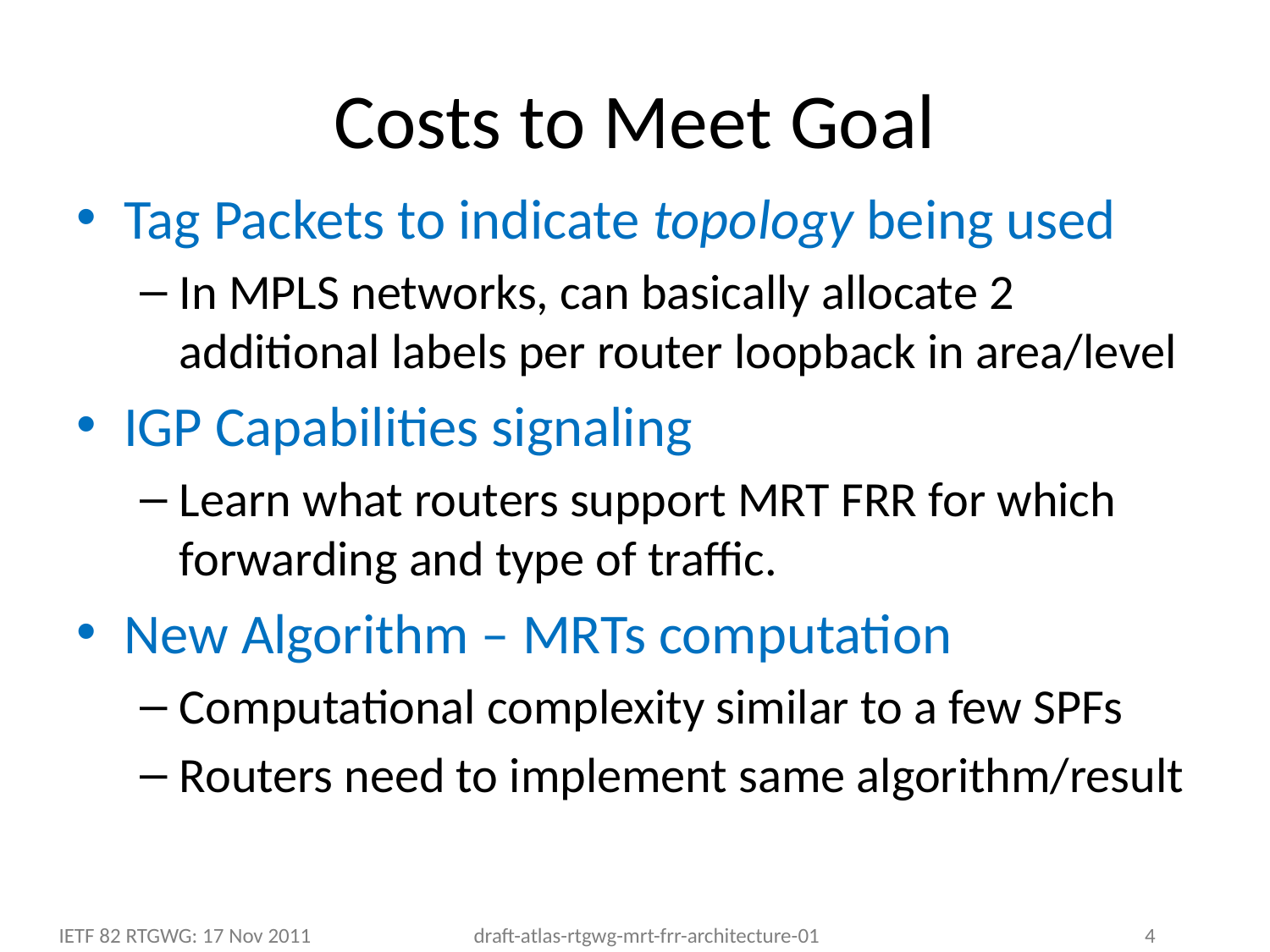

# Costs to Meet Goal
Tag Packets to indicate topology being used
In MPLS networks, can basically allocate 2 additional labels per router loopback in area/level
IGP Capabilities signaling
Learn what routers support MRT FRR for which forwarding and type of traffic.
New Algorithm – MRTs computation
Computational complexity similar to a few SPFs
Routers need to implement same algorithm/result